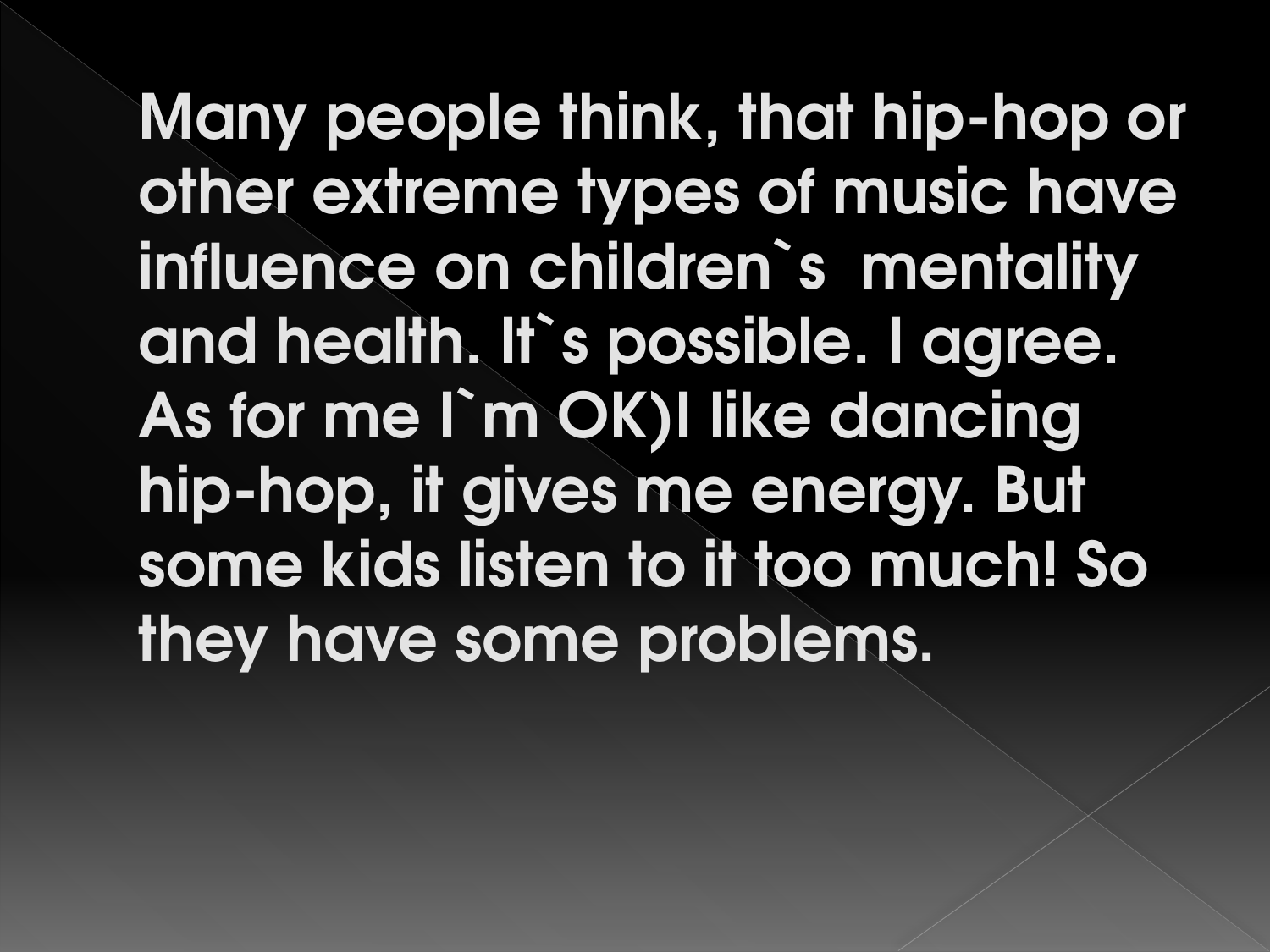

# Many people think, that hip-hop or other extreme types of music have influence on children`s  mentality and health. It`s possible. I agree.  As for me I`m OK)I like dancing hip-hop, it gives me energy. But some kids listen to it too much! So they have some problems.